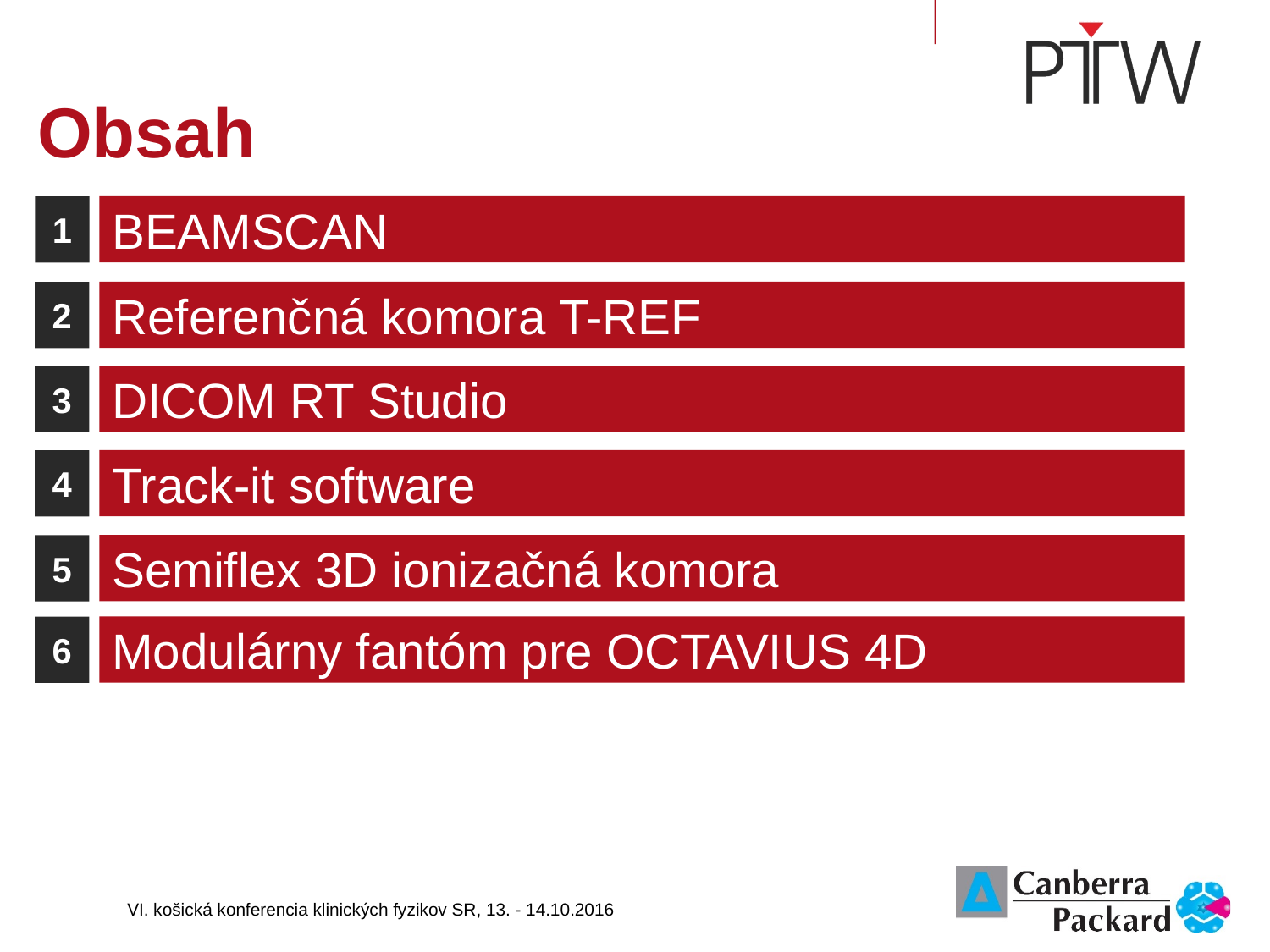

Obsah
BEAMSCAN
1
Referenčná komora T-REF
2
DICOM RT Studio
3
Track-it software
4
Semiflex 3D ionizačná komora
5
Modulárny fantóm pre OCTAVIUS 4D
6